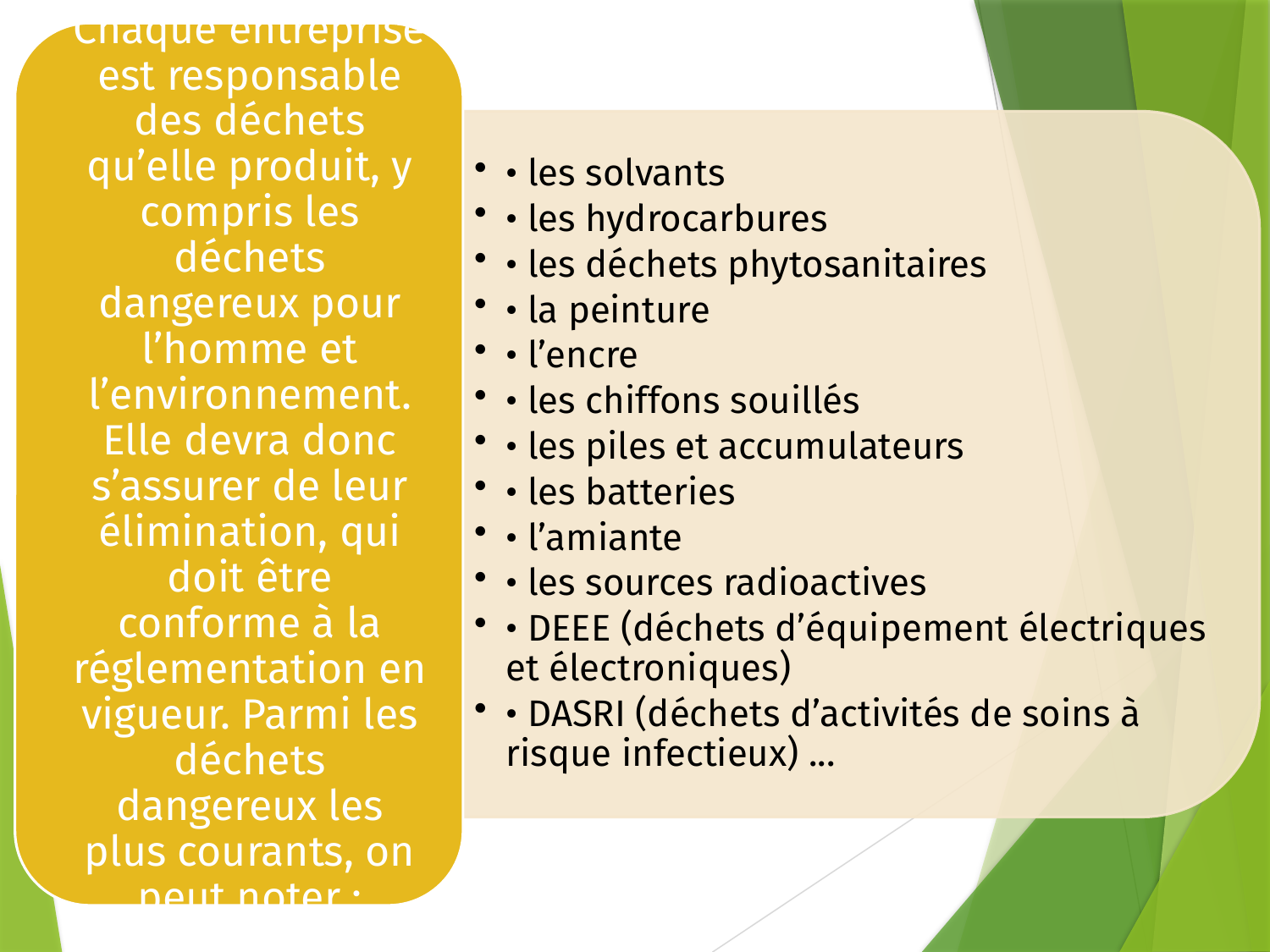

• les solvants
• les hydrocarbures
• les déchets phytosanitaires
• la peinture
• l’encre
• les chiffons souillés
• les piles et accumulateurs
• les batteries
• l’amiante
• les sources radioactives
• DEEE (déchets d’équipement électriques et électroniques)
• DASRI (déchets d’activités de soins à risque infectieux) ...
Chaque entreprise est responsable des déchets qu’elle produit, y compris les déchets dangereux pour l’homme et l’environnement. Elle devra donc s’assurer de leur élimination, qui doit être conforme à la réglementation en vigueur. Parmi les déchets dangereux les plus courants, on peut noter :